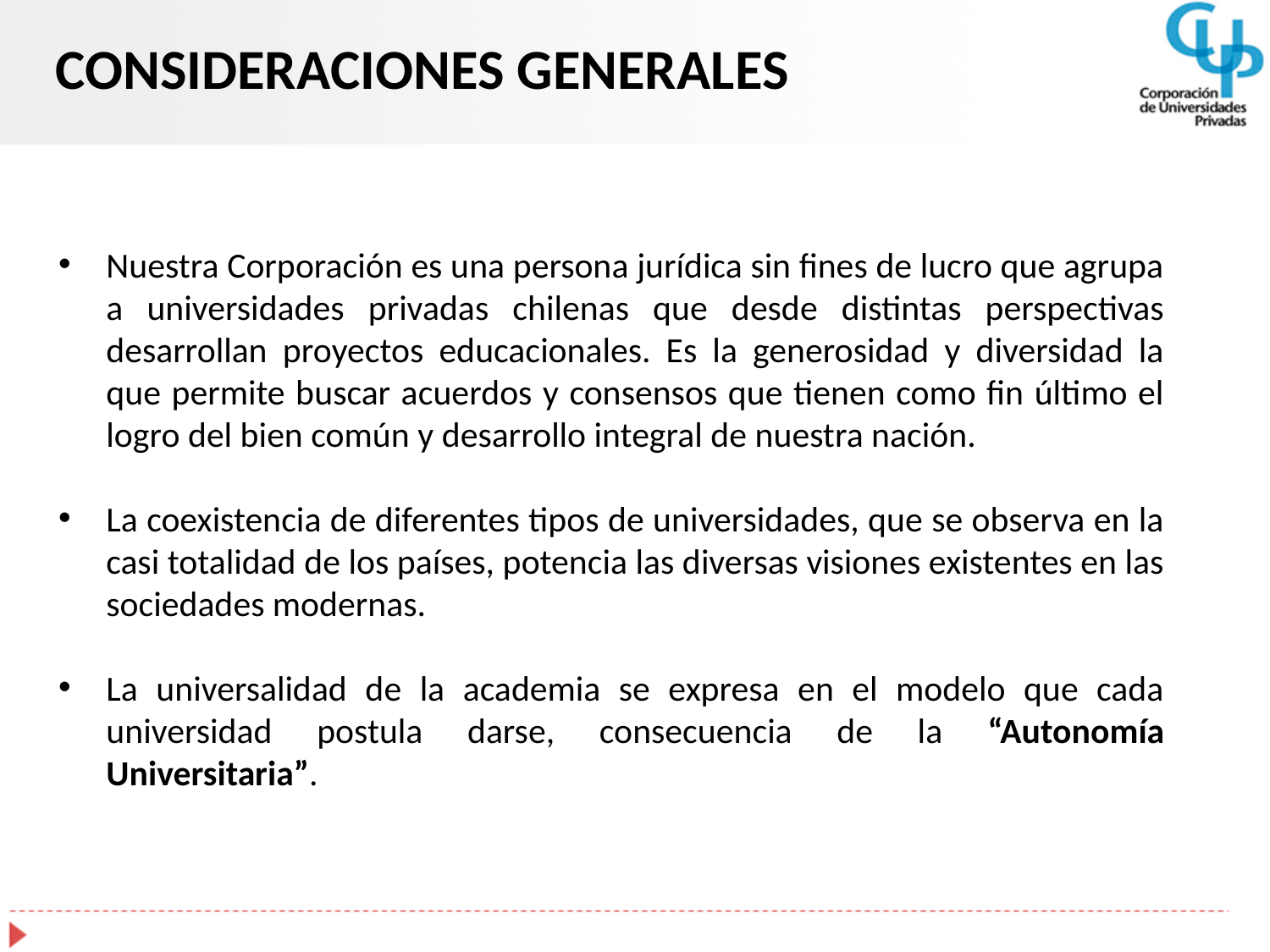

# CONSIDERACIONES GENERALES
Nuestra Corporación es una persona jurídica sin fines de lucro que agrupa a universidades privadas chilenas que desde distintas perspectivas desarrollan proyectos educacionales. Es la generosidad y diversidad la que permite buscar acuerdos y consensos que tienen como fin último el logro del bien común y desarrollo integral de nuestra nación.

La coexistencia de diferentes tipos de universidades, que se observa en la casi totalidad de los países, potencia las diversas visiones existentes en las sociedades modernas.

La universalidad de la academia se expresa en el modelo que cada universidad postula darse, consecuencia de la “Autonomía Universitaria”.